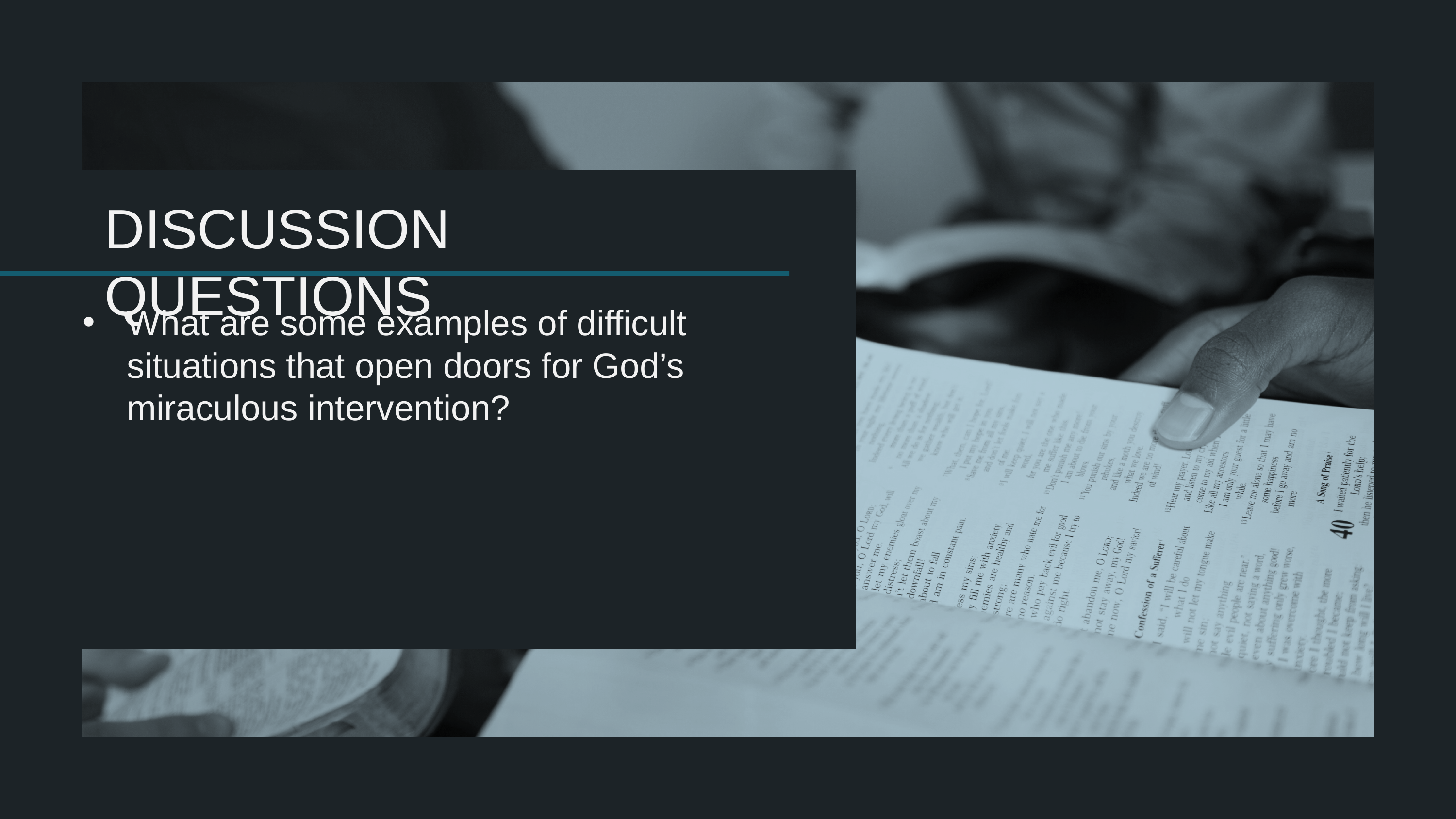

What are some examples of difficult situations that open doors for God’s miraculous intervention?